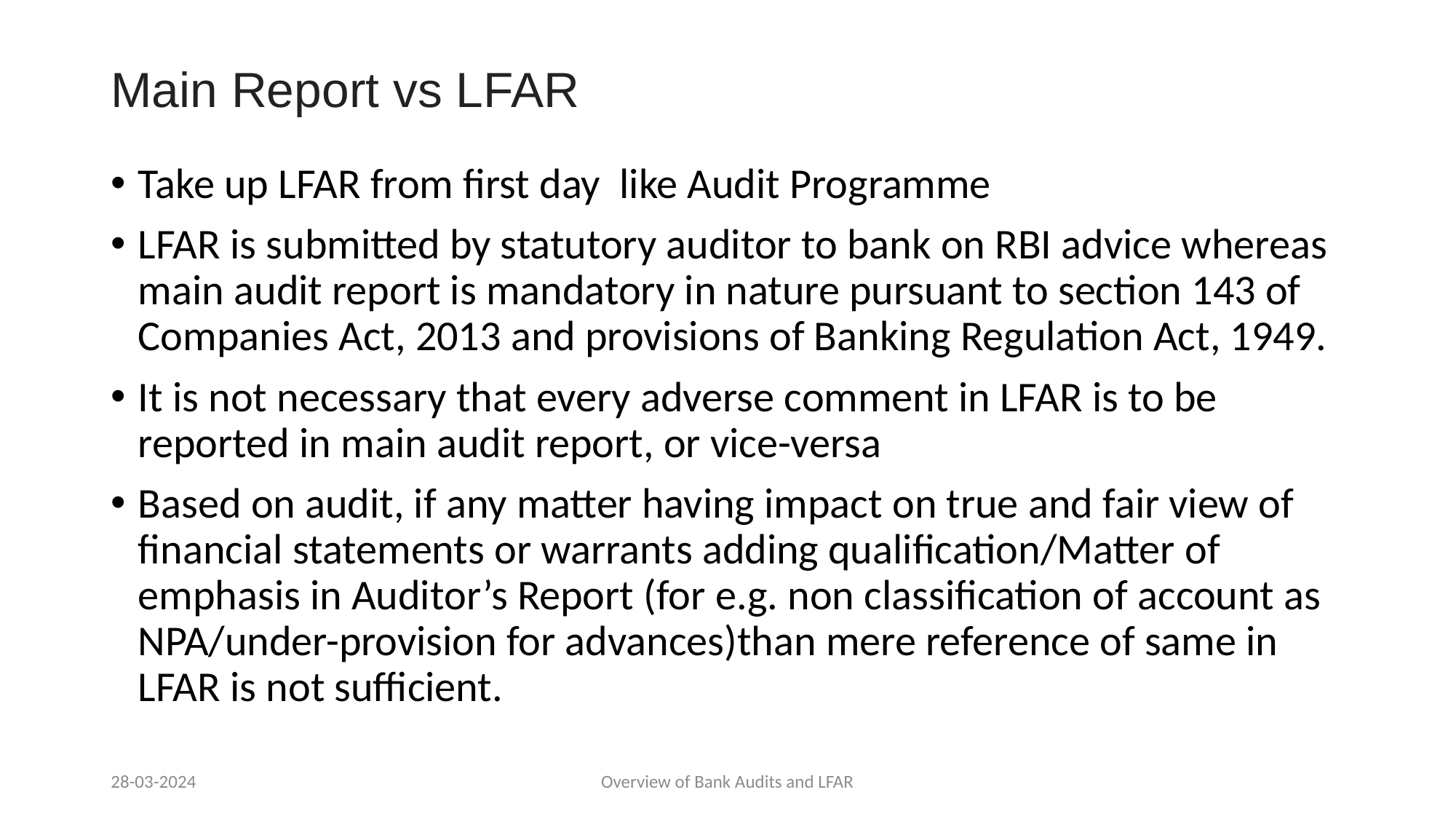

# Main Report vs LFAR
Take up LFAR from first day  like Audit Programme
LFAR is submitted by statutory auditor to bank on RBI advice whereas main audit report is mandatory in nature pursuant to section 143 of Companies Act, 2013 and provisions of Banking Regulation Act, 1949.
It is not necessary that every adverse comment in LFAR is to be reported in main audit report, or vice-versa
Based on audit, if any matter having impact on true and fair view of financial statements or warrants adding qualification/Matter of emphasis in Auditor’s Report (for e.g. non classification of account as NPA/under-provision for advances)than mere reference of same in LFAR is not sufficient.

28-03-2024
Overview of Bank Audits and LFAR
6